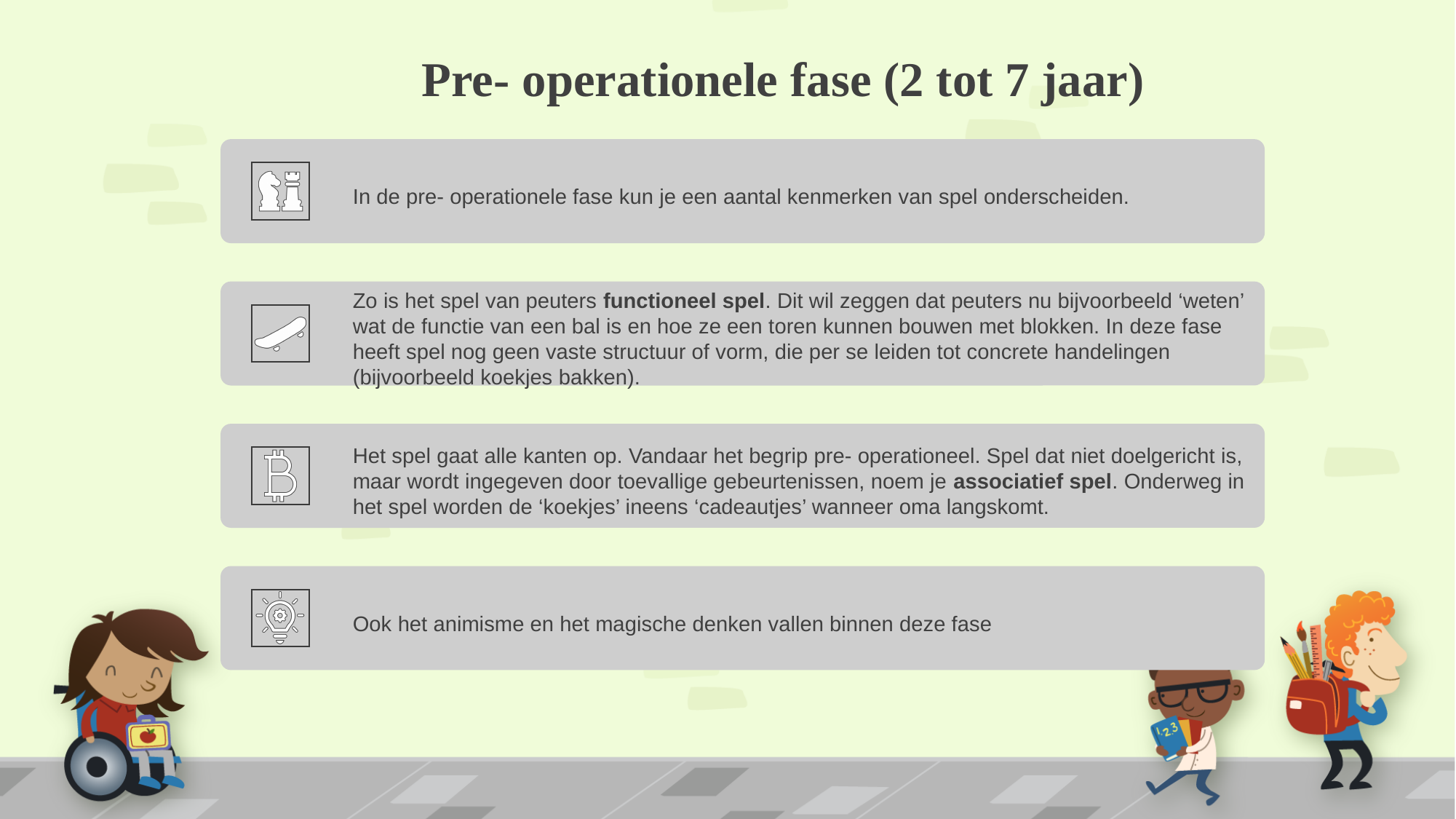

Pre- operationele fase (2 tot 7 jaar)
In de pre- operationele fase kun je een aantal kenmerken van spel onderscheiden.
Zo is het spel van peuters functioneel spel. Dit wil zeggen dat peuters nu bijvoorbeeld ‘weten’ wat de functie van een bal is en hoe ze een toren kunnen bouwen met blokken. In deze fase heeft spel nog geen vaste structuur of vorm, die per se leiden tot concrete handelingen (bijvoorbeeld koekjes bakken).
Het spel gaat alle kanten op. Vandaar het begrip pre- operationeel. Spel dat niet doelgericht is, maar wordt ingegeven door toevallige gebeurtenissen, noem je associatief spel. Onderweg in het spel worden de ‘koekjes’ ineens ‘cadeautjes’ wanneer oma langskomt.
Ook het animisme en het magische denken vallen binnen deze fase